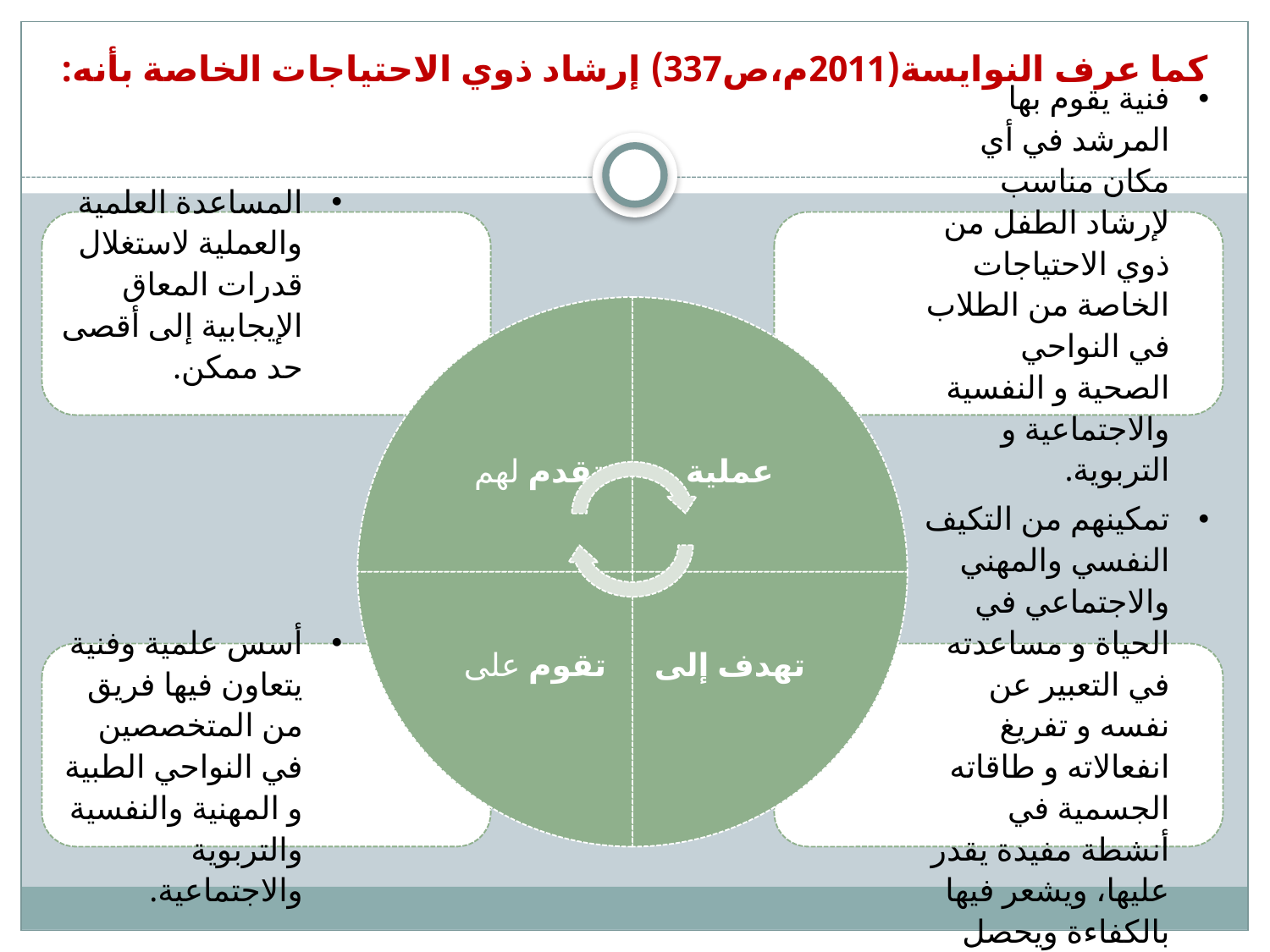

# كما عرف النوايسة(2011م،ص337) إرشاد ذوي الاحتياجات الخاصة بأنه:
تقدم لهم
عملية
تهدف إلى
تقوم على